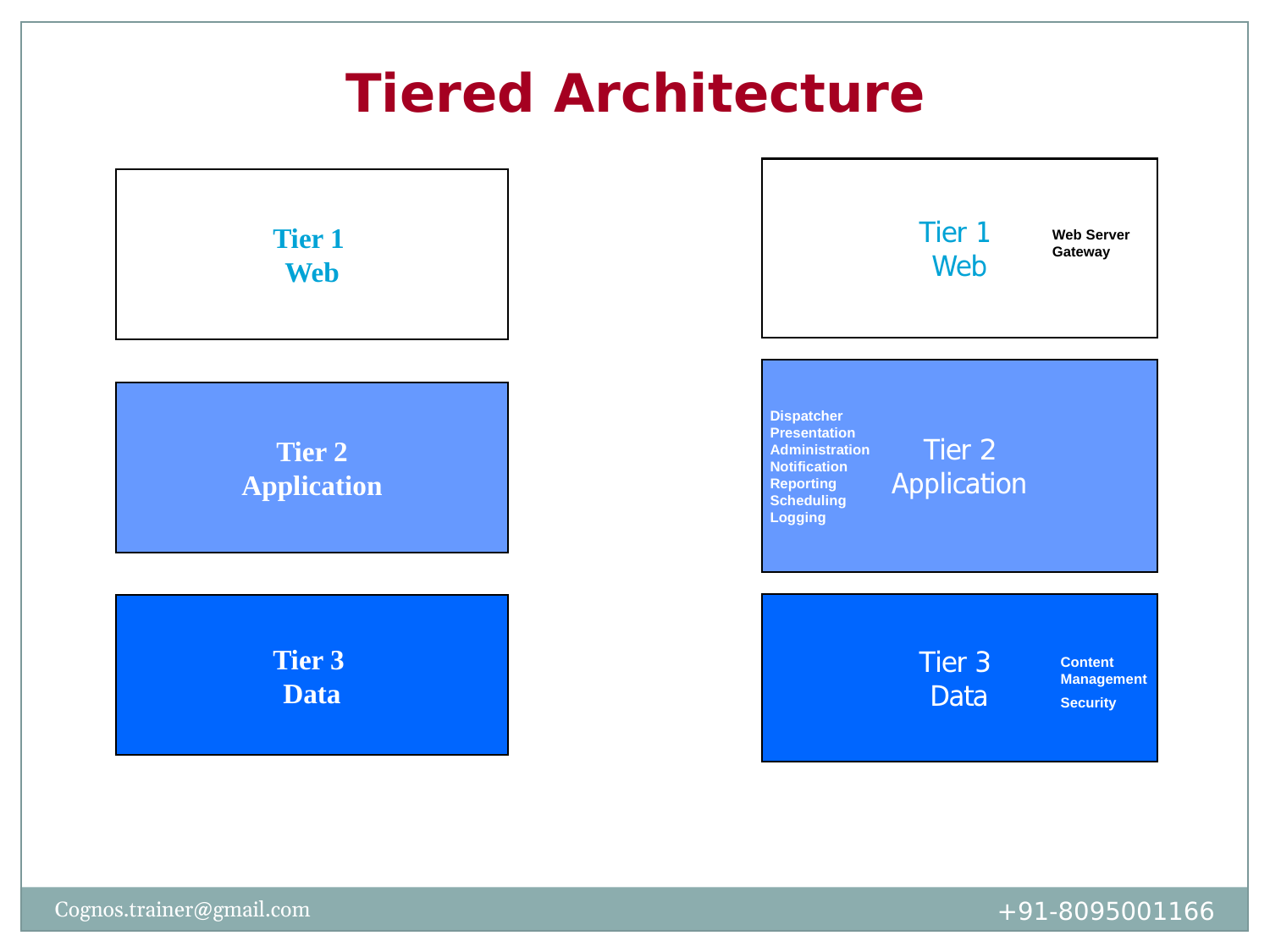

Tiered Architecture
Tier 1
Web
Web Server
Gateway
Tier 2
Application
Dispatcher
Presentation
Administration
Notification
Reporting
Scheduling
Logging
Tier 3
Data
Content
Management
Security
Tier 1
Web
Tier 2
Application
Tier 3
Data
+91-8095001166
Cognos.trainer@gmail.com